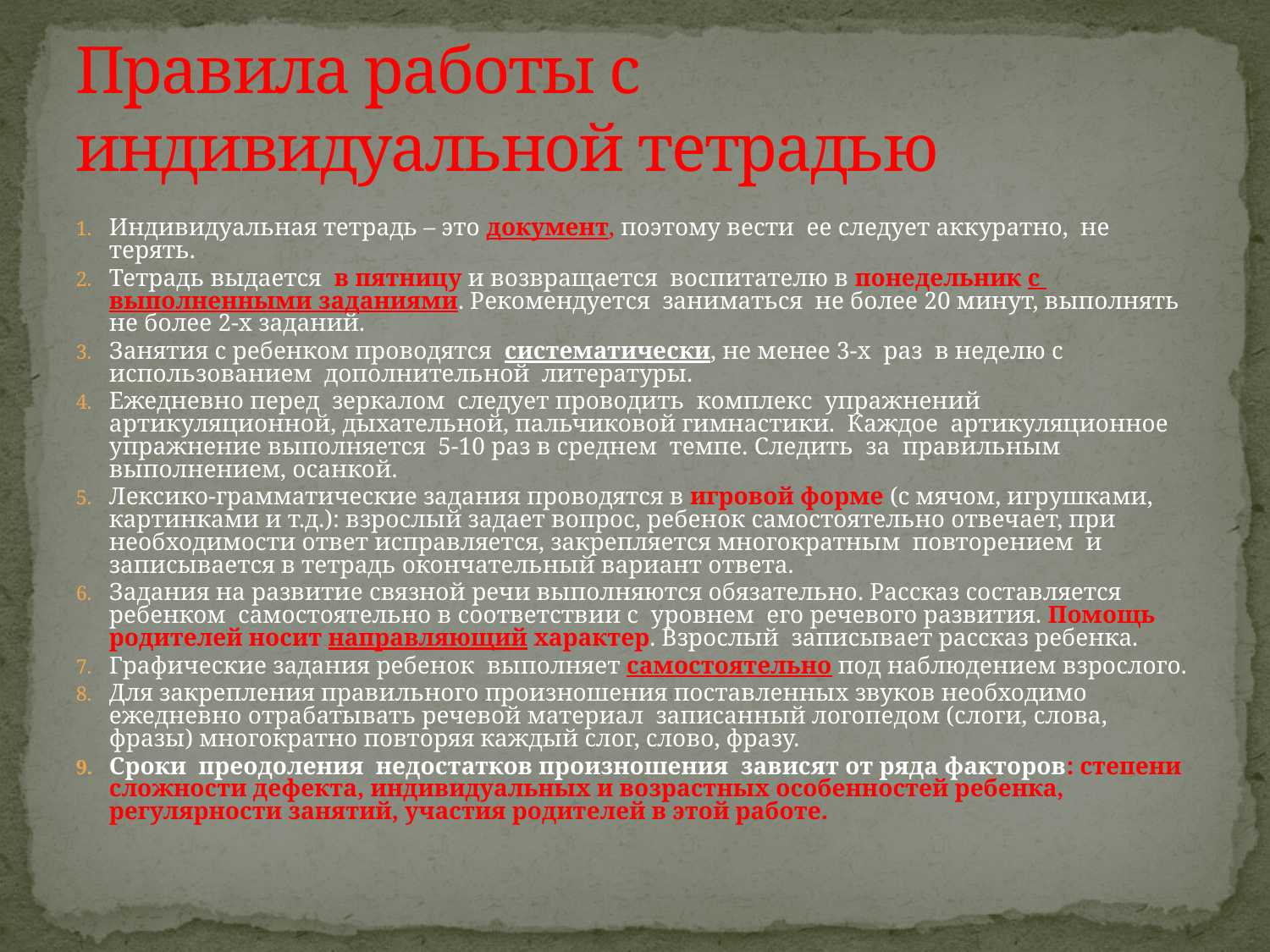

# Правила работы с индивидуальной тетрадью
Индивидуальная тетрадь – это документ, поэтому вести  ее следует аккуратно,  не терять.
Тетрадь выдается  в пятницу и возвращается  воспитателю в понедельник с  выполненными заданиями. Рекомендуется  заниматься  не более 20 минут, выполнять не более 2-х заданий.
Занятия с ребенком проводятся  систематически, не менее 3-х  раз  в неделю с  использованием  дополнительной  литературы.
Ежедневно перед  зеркалом  следует проводить  комплекс  упражнений артикуляционной, дыхательной, пальчиковой гимнастики.  Каждое  артикуляционное упражнение выполняется  5-10 раз в среднем  темпе. Следить  за  правильным  выполнением, осанкой.
Лексико-грамматические задания проводятся в игровой форме (с мячом, игрушками, картинками и т.д.): взрослый задает вопрос, ребенок самостоятельно отвечает, при необходимости ответ исправляется, закрепляется многократным  повторением  и записывается в тетрадь окончательный вариант ответа.
Задания на развитие связной речи выполняются обязательно. Рассказ составляется ребенком  самостоятельно в соответствии с  уровнем  его речевого развития. Помощь родителей носит направляющий характер. Взрослый  записывает рассказ ребенка.
Графические задания ребенок  выполняет самостоятельно под наблюдением взрослого.
Для закрепления правильного произношения поставленных звуков необходимо ежедневно отрабатывать речевой материал  записанный логопедом (слоги, слова, фразы) многократно повторяя каждый слог, слово, фразу.
Сроки  преодоления  недостатков произношения  зависят от ряда факторов: степени сложности дефекта, индивидуальных и возрастных особенностей ребенка, регулярности занятий, участия родителей в этой работе.